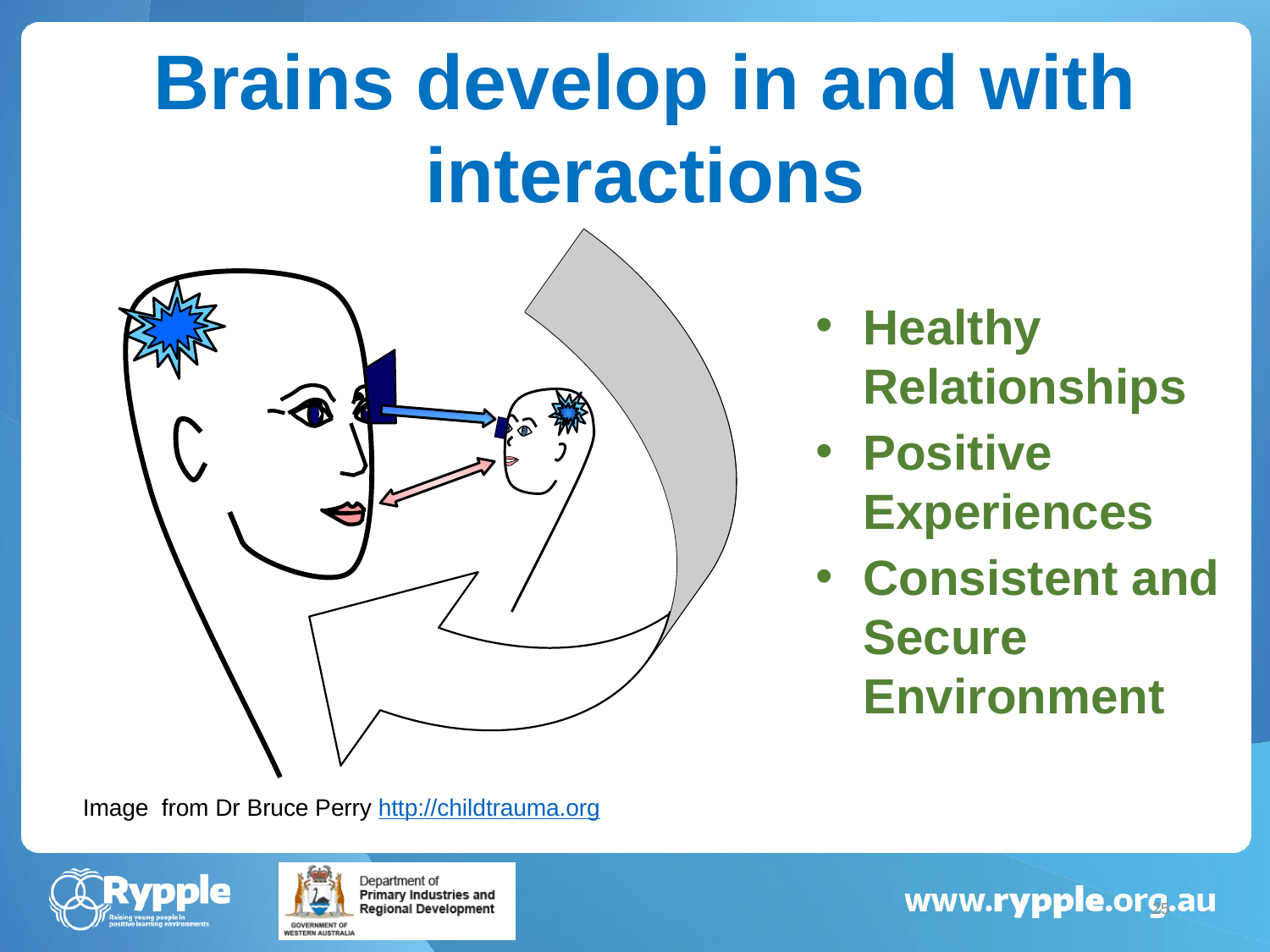

Brains develop in and with interactions

Healthy Relationships
Positive Experiences
Consistent and Secure Environment

Image  from Dr Bruce Perry http://childtrauma.org
25